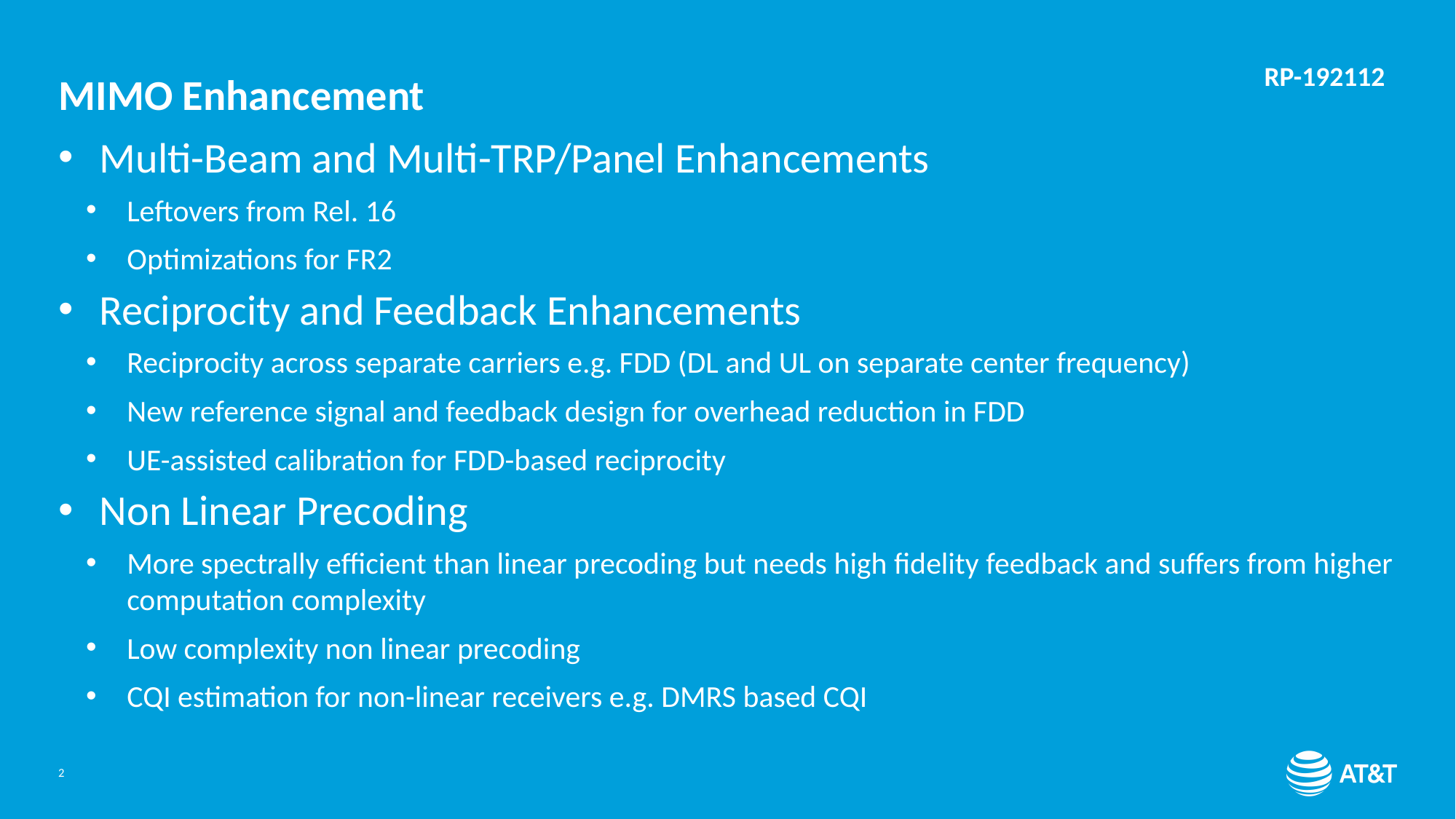

RP-192112
# MIMO Enhancement
Multi-Beam and Multi-TRP/Panel Enhancements
Leftovers from Rel. 16
Optimizations for FR2
Reciprocity and Feedback Enhancements
Reciprocity across separate carriers e.g. FDD (DL and UL on separate center frequency)
New reference signal and feedback design for overhead reduction in FDD
UE-assisted calibration for FDD-based reciprocity
Non Linear Precoding
More spectrally efficient than linear precoding but needs high fidelity feedback and suffers from higher computation complexity
Low complexity non linear precoding
CQI estimation for non-linear receivers e.g. DMRS based CQI

2